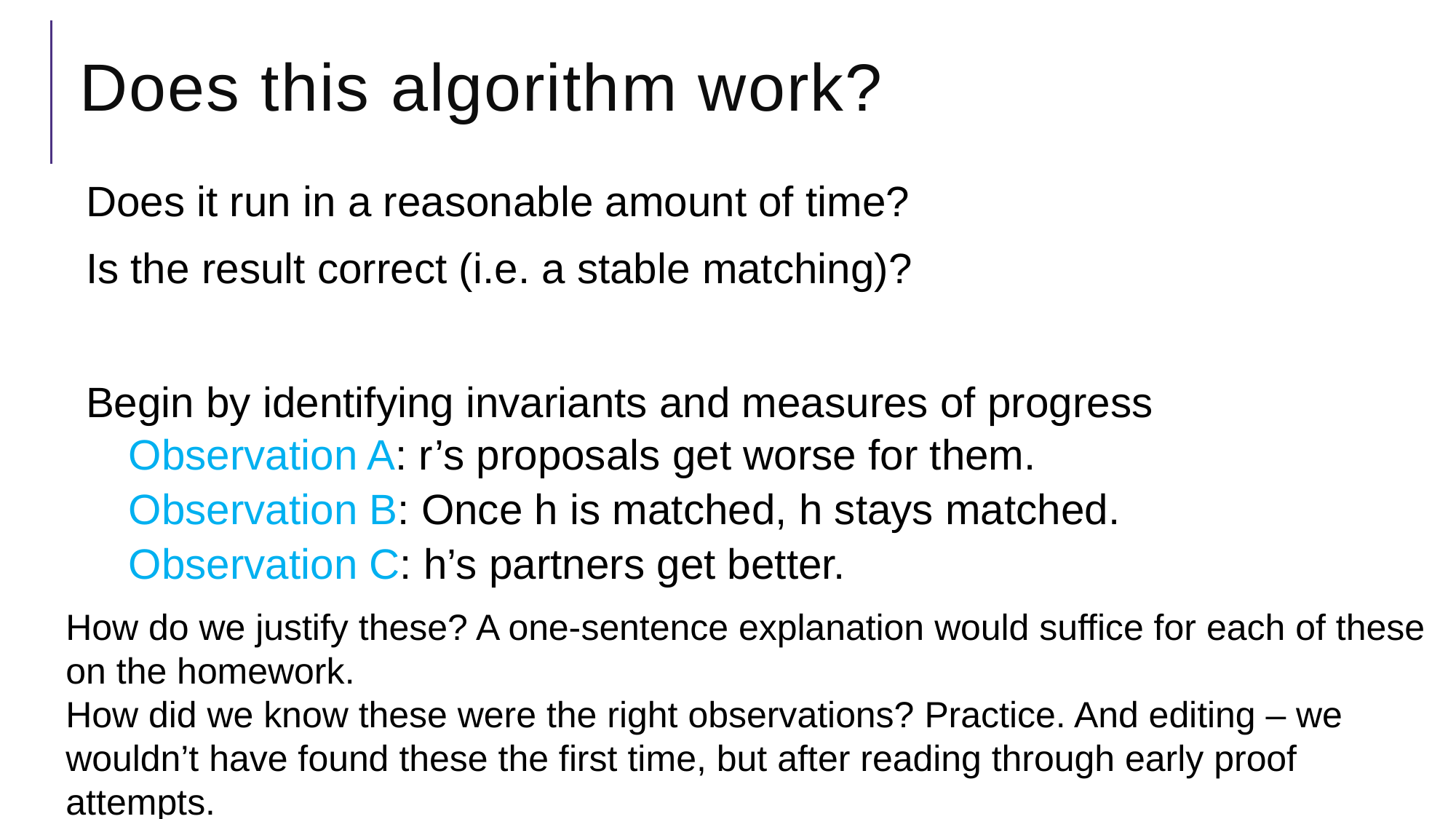

# Does this algorithm work?
Does it run in a reasonable amount of time?
Is the result correct (i.e. a stable matching)?

Begin by identifying invariants and measures of progress
Observation A: r’s proposals get worse for them.
Observation B: Once h is matched, h stays matched.
Observation C: h’s partners get better.
How do we justify these? A one-sentence explanation would suffice for each of these on the homework.
How did we know these were the right observations? Practice. And editing – we wouldn’t have found these the first time, but after reading through early proof attempts.